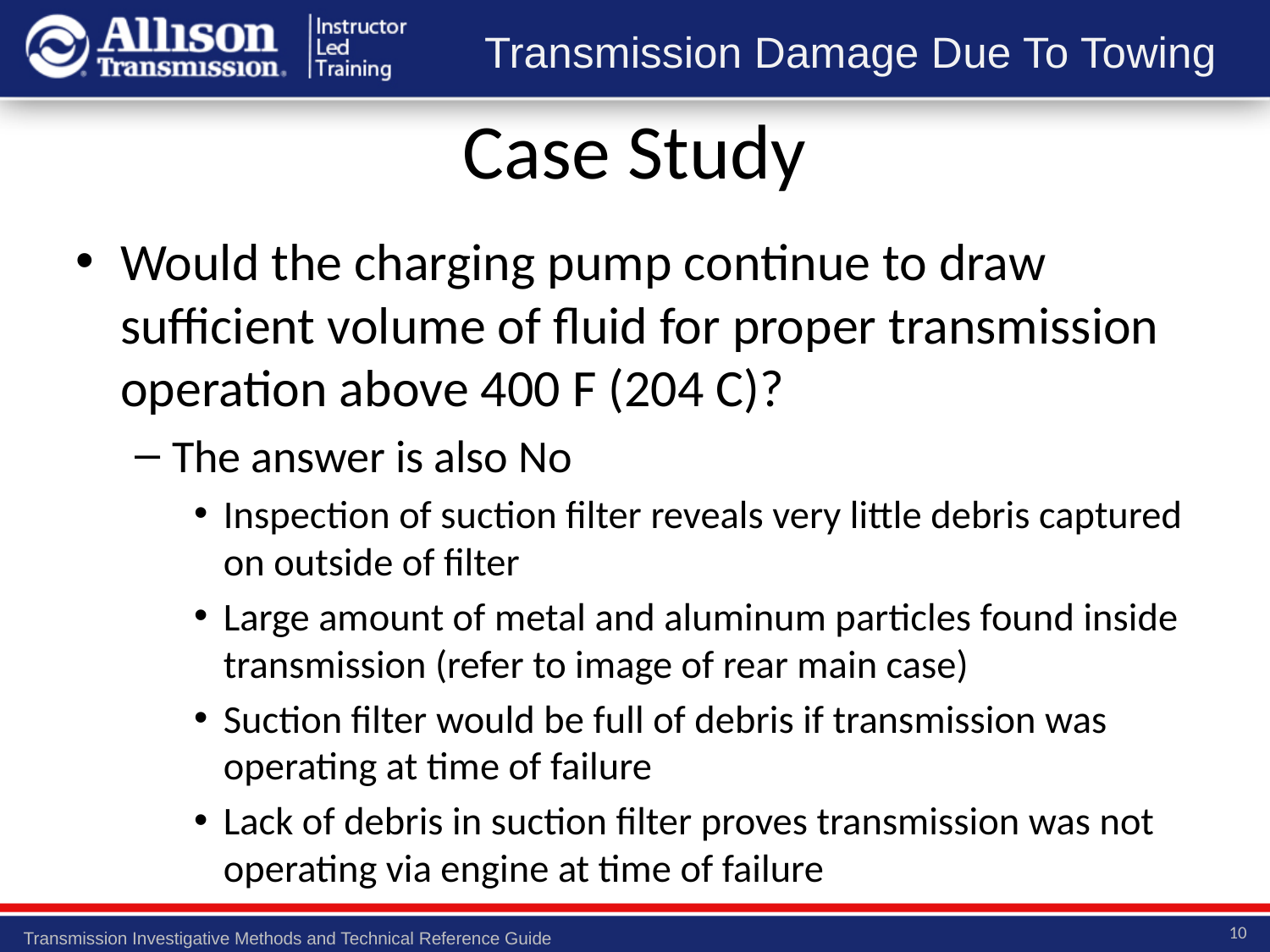

Case Study
Would the charging pump continue to draw sufficient volume of fluid for proper transmission operation above 400 F (204 C)?
The answer is also No
Inspection of suction filter reveals very little debris captured on outside of filter
Large amount of metal and aluminum particles found inside transmission (refer to image of rear main case)
Suction filter would be full of debris if transmission was operating at time of failure
Lack of debris in suction filter proves transmission was not operating via engine at time of failure
10